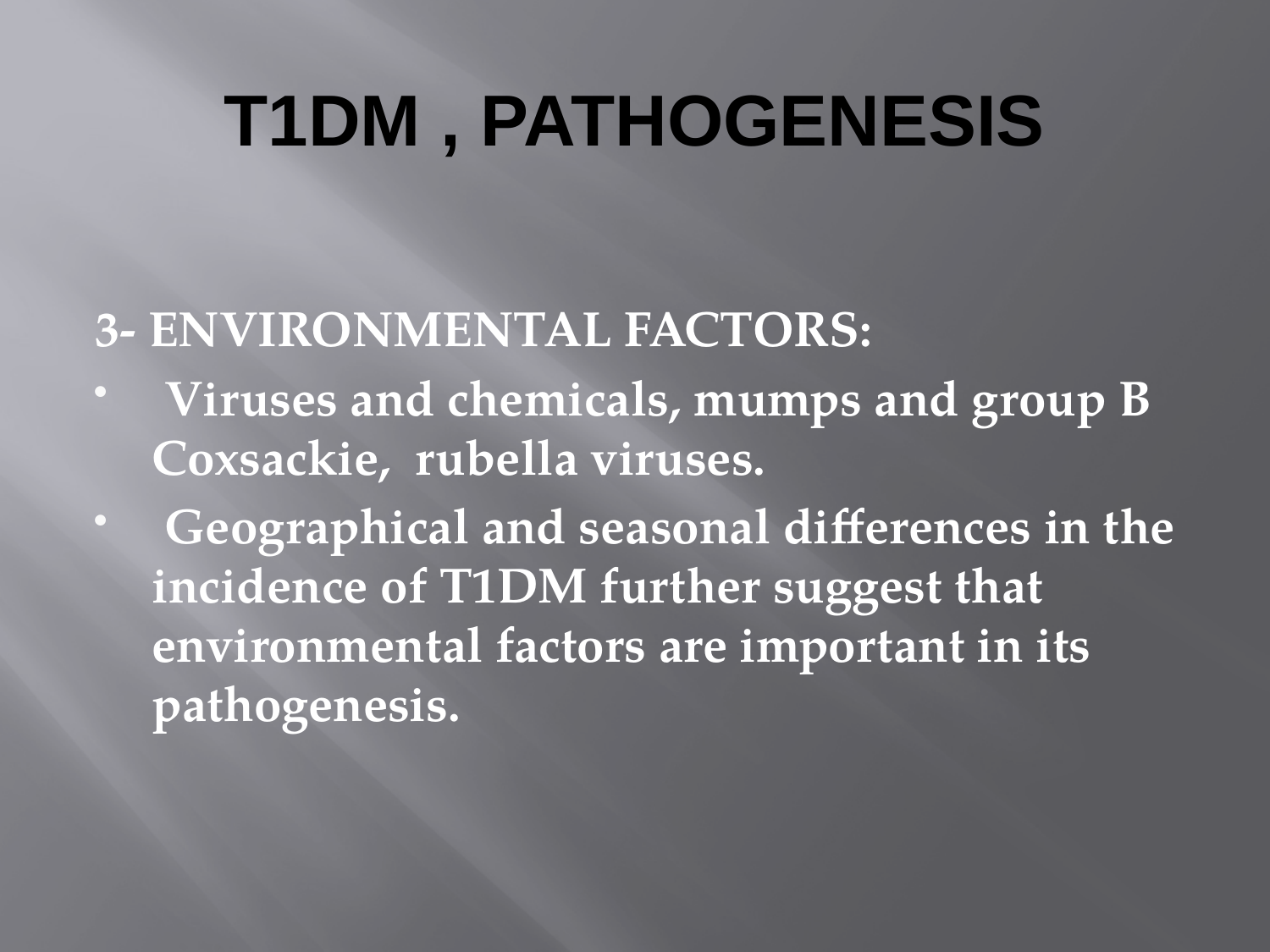

# T1DM , PATHOGENESIS

3- ENVIRONMENTAL FACTORS:
 Viruses and chemicals, mumps and group B Coxsackie,  rubella viruses.
 Geographical and seasonal differences in the incidence of T1DM further suggest that environmental factors are important in its pathogenesis.